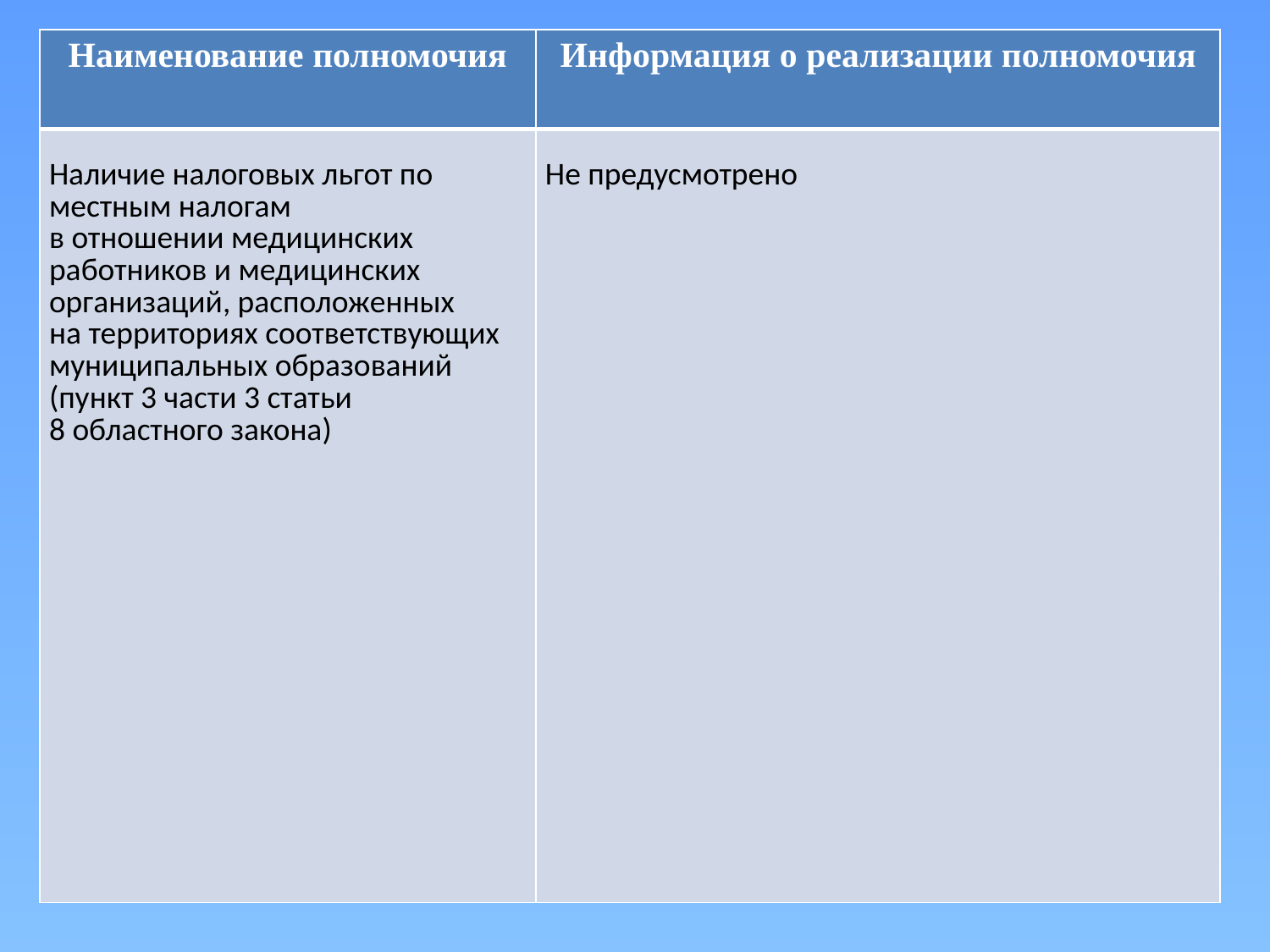

| Наименование полномочия | Информация о реализации полномочия |
| --- | --- |
| Наличие налоговых льгот по местным налогам в отношении медицинских работников и медицинских организаций, расположенных на территориях соответствующих муниципальных образований (пункт 3 части 3 статьи 8 областного закона) | Не предусмотрено |